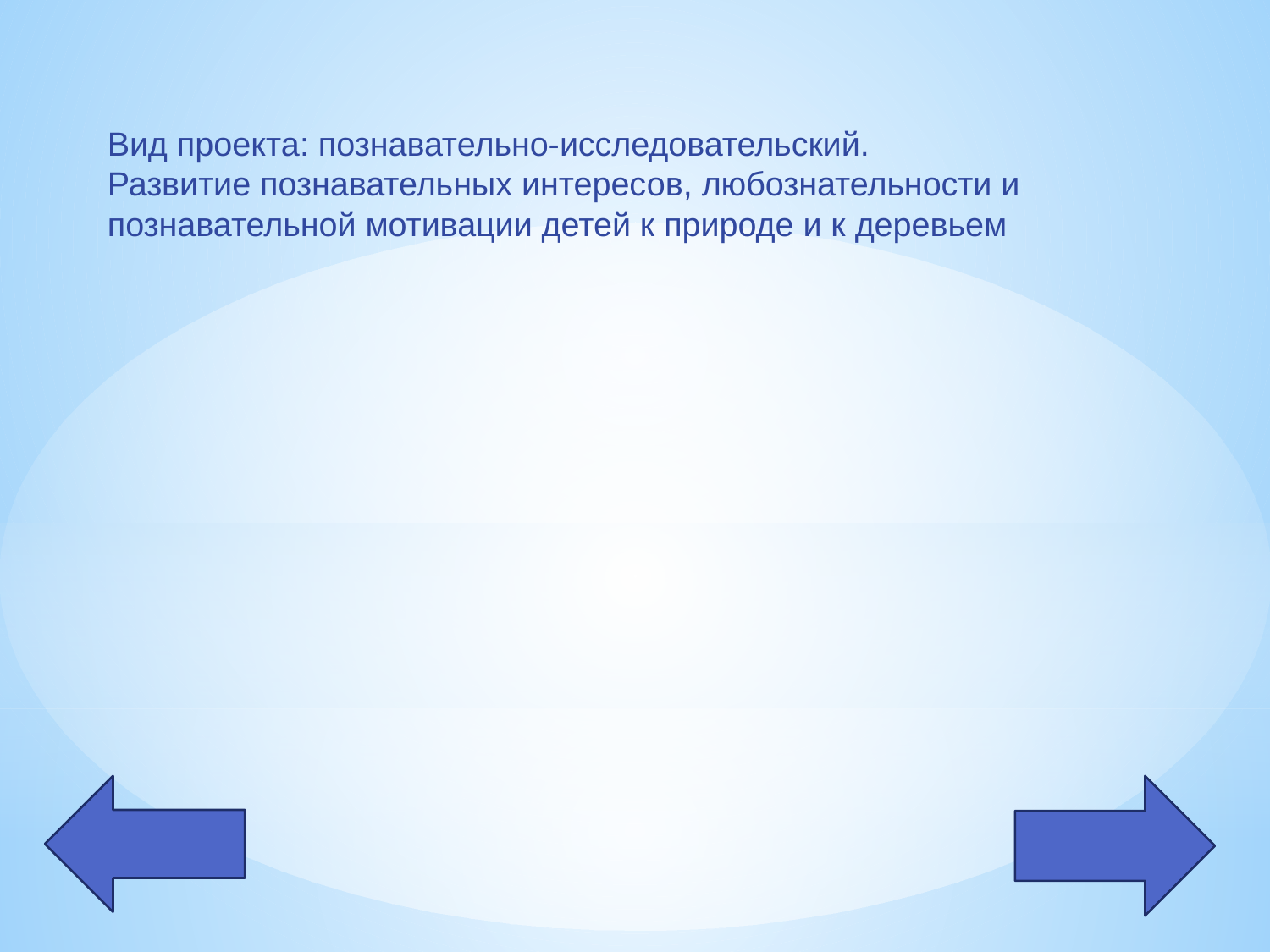

Вид проекта: познавательно-исследовательский.
Развитие познавательных интересов, любознательности и познавательной мотивации детей к природе и к деревьем